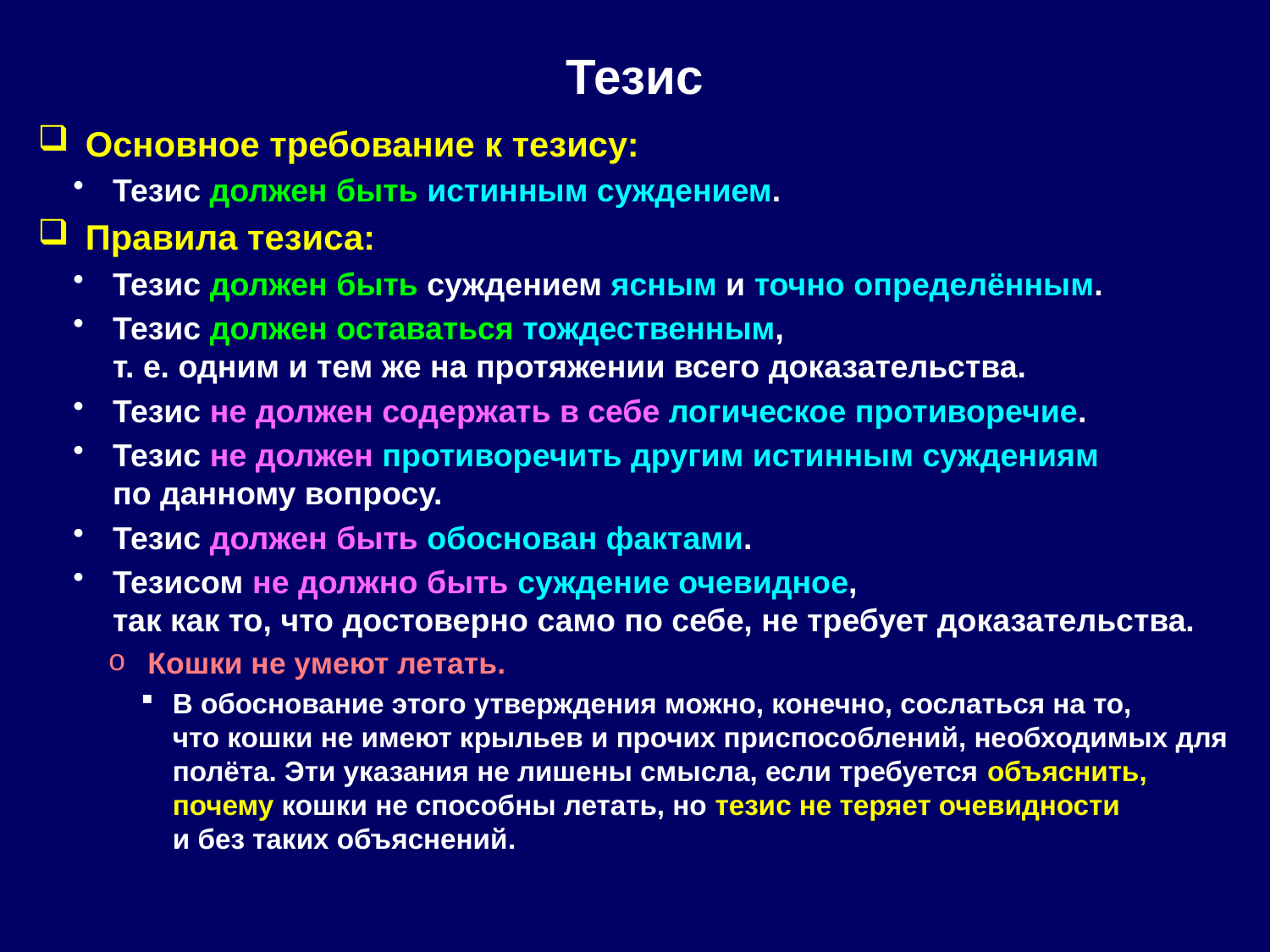

# Тезис
Основное требование к тезису:
Тезис должен быть истинным суждением.
Правила тезиса:
Тезис должен быть суждением ясным и точно определённым.
Тезис должен оставаться тождественным,
т. е. одним и тем же на протяжении всего доказательства.
Тезис не должен содержать в себе логическое противоречие.
Тезис не должен противоречить другим истинным суждениям
по данному вопросу.
Тезис должен быть обоснован фактами.
Тезисом не должно быть суждение очевидное,
так как то, что достоверно само по себе, не требует доказательства.
Кошки не умеют летать.
В обоснование этого утверждения можно, конечно, сослаться на то,
что кошки не имеют крыльев и прочих приспособлений, необходимых для полёта. Эти указания не лишены смысла, если требуется объяснить, почему кошки не способны летать, но тезис не теряет очевидности
и без таких объяснений.